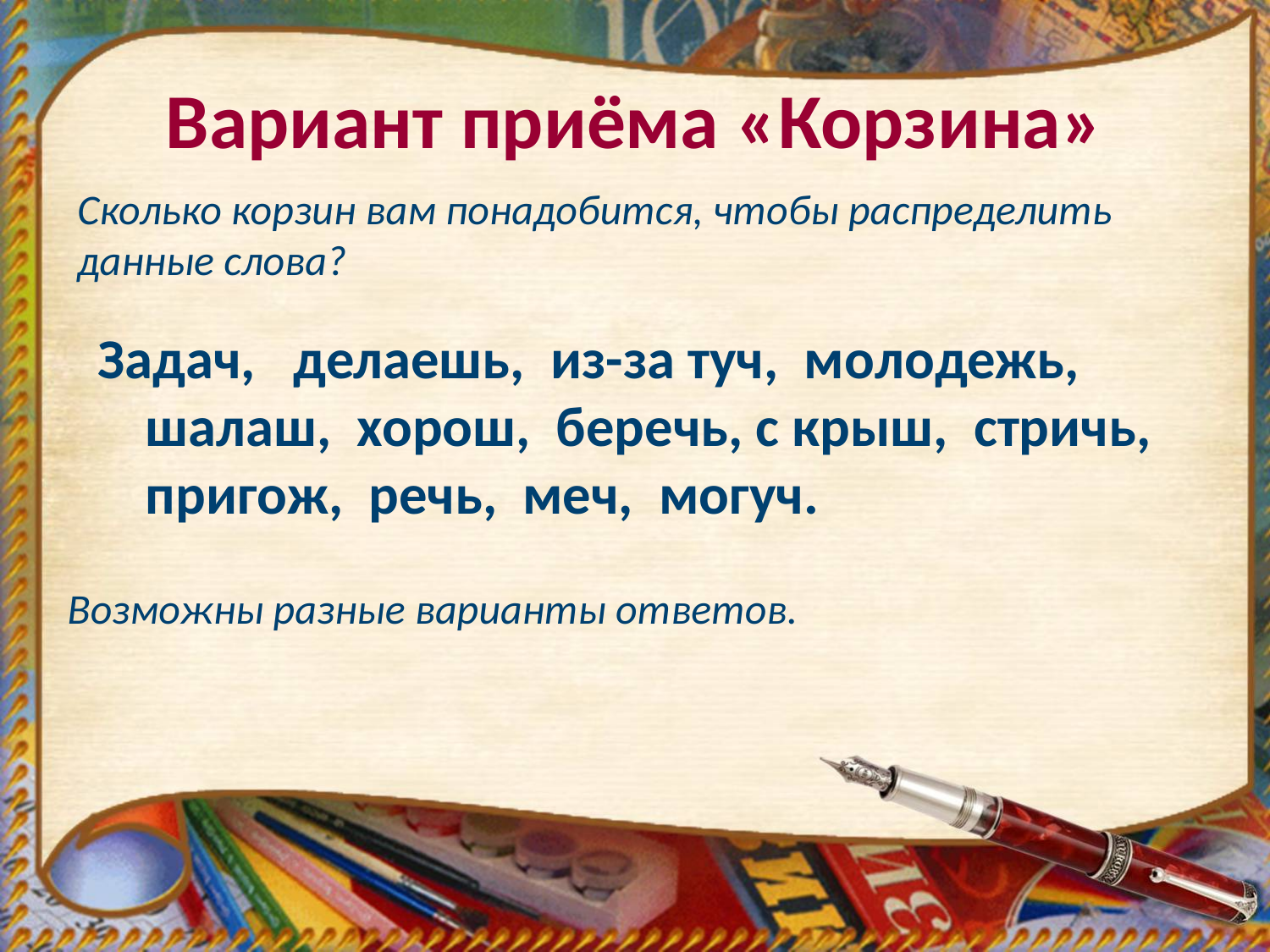

# Вариант приёма «Корзина»
Сколько корзин вам понадобится, чтобы распределить данные слова?
Задач,   делаешь,  из-за туч,  молодежь,  шалаш,  хорош,  беречь, с крыш,  стричь,  пригож,  речь,  меч,  могуч.

Возможны разные варианты ответов.